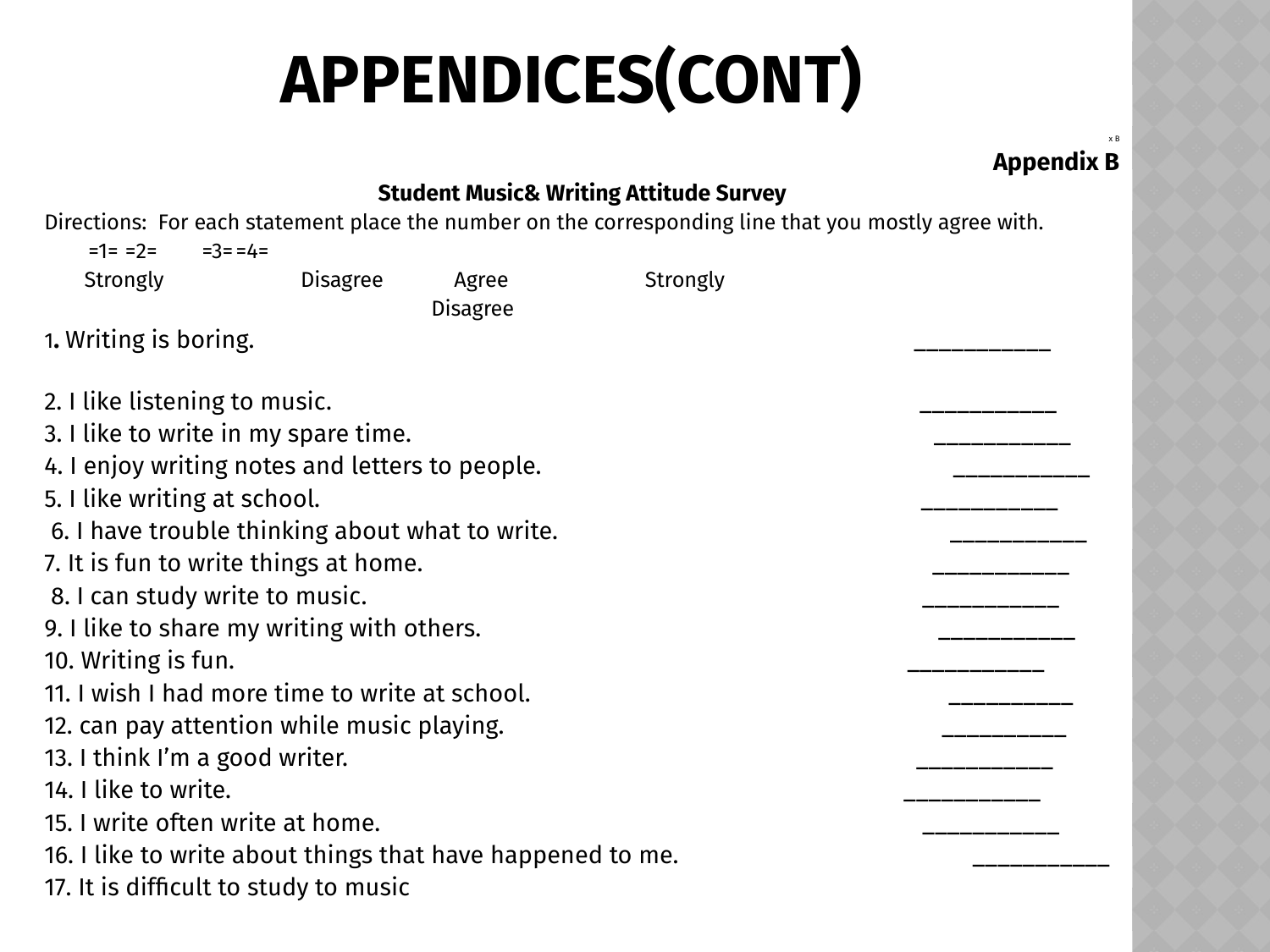

Appendices(cont)
x B
Appendix B
Student Music& Writing Attitude Survey
Directions:  For each statement place the number on the corresponding line that you mostly agree with.
	=1=		=2=		       =3=		=4=
       Strongly                        Disagree		      Agree                        Strongly
				                                                            Disagree
1. Writing is boring.                                                                                                     ___________
2. I like listening to music.                                                                                          ___________
3. I like to write in my spare time.                                                                                ___________
4. I enjoy writing notes and letters to people.                                                               ___________
5. I like writing at school.                                                                                            ___________
 6. I have trouble thinking about what to write.                                                            ___________
7. It is fun to write things at home.                                                                              ___________
 8. I can study write to music.                                                                                     ___________
9. I like to share my writing with others.                                                                      ___________
10. Writing is fun.                                                                                                       ___________
11. I wish I had more time to write at school.                                                                __________
12. can pay attention while music playing.                                                                   __________
13. I think I’m a good writer.                                                                                       ___________
14. I like to write.                                                                                                       ___________
15. I write often write at home.                                                                                   ___________
16. I like to write about things that have happened to me.                                             ___________
17. It is difficult to study to music